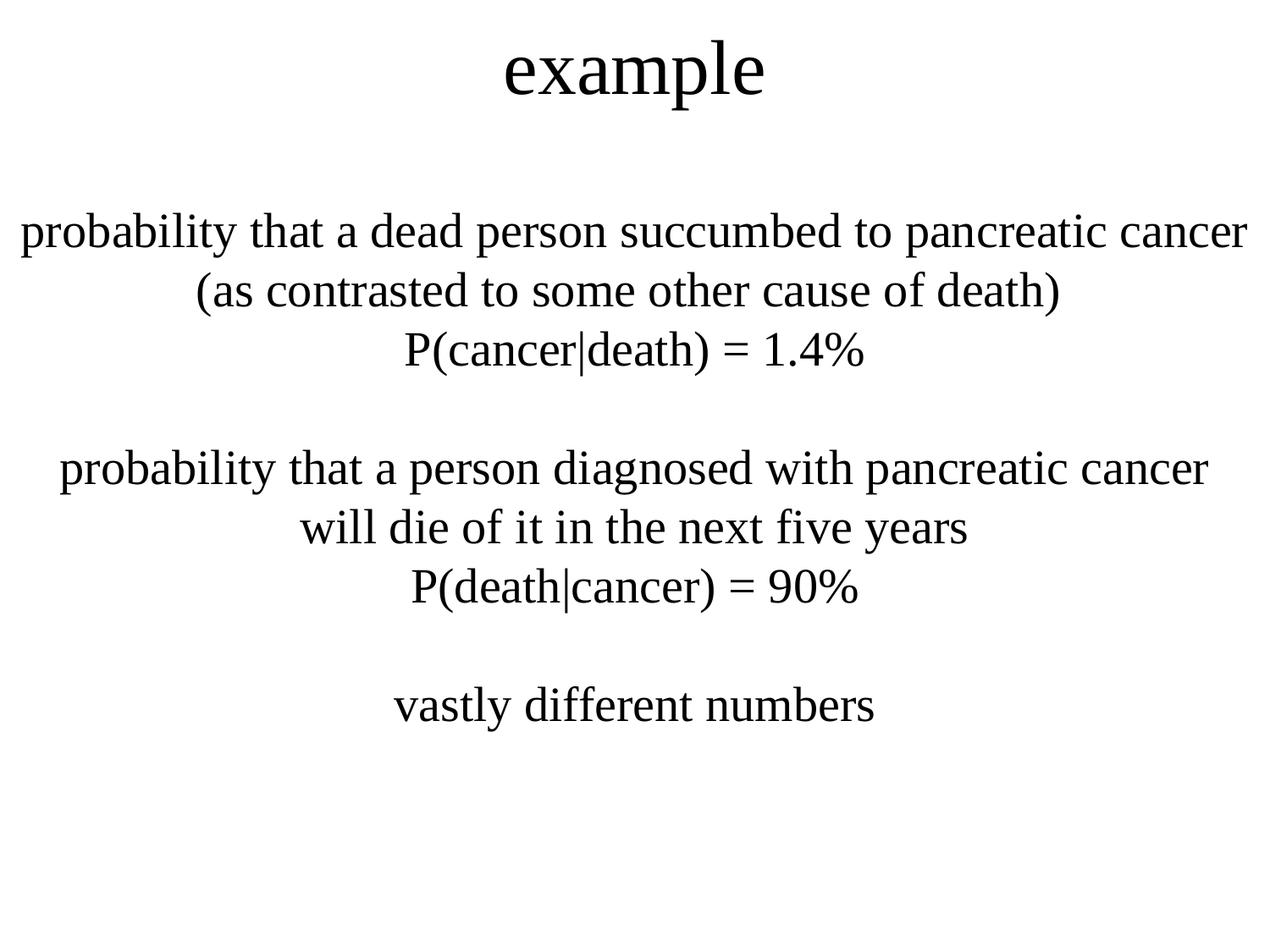

# example
probability that a dead person succumbed to pancreatic cancer
(as contrasted to some other cause of death)
P(cancer|death) = 1.4%

probability that a person diagnosed with pancreatic cancer
will die of it in the next five years
P(death|cancer) = 90%

vastly different numbers